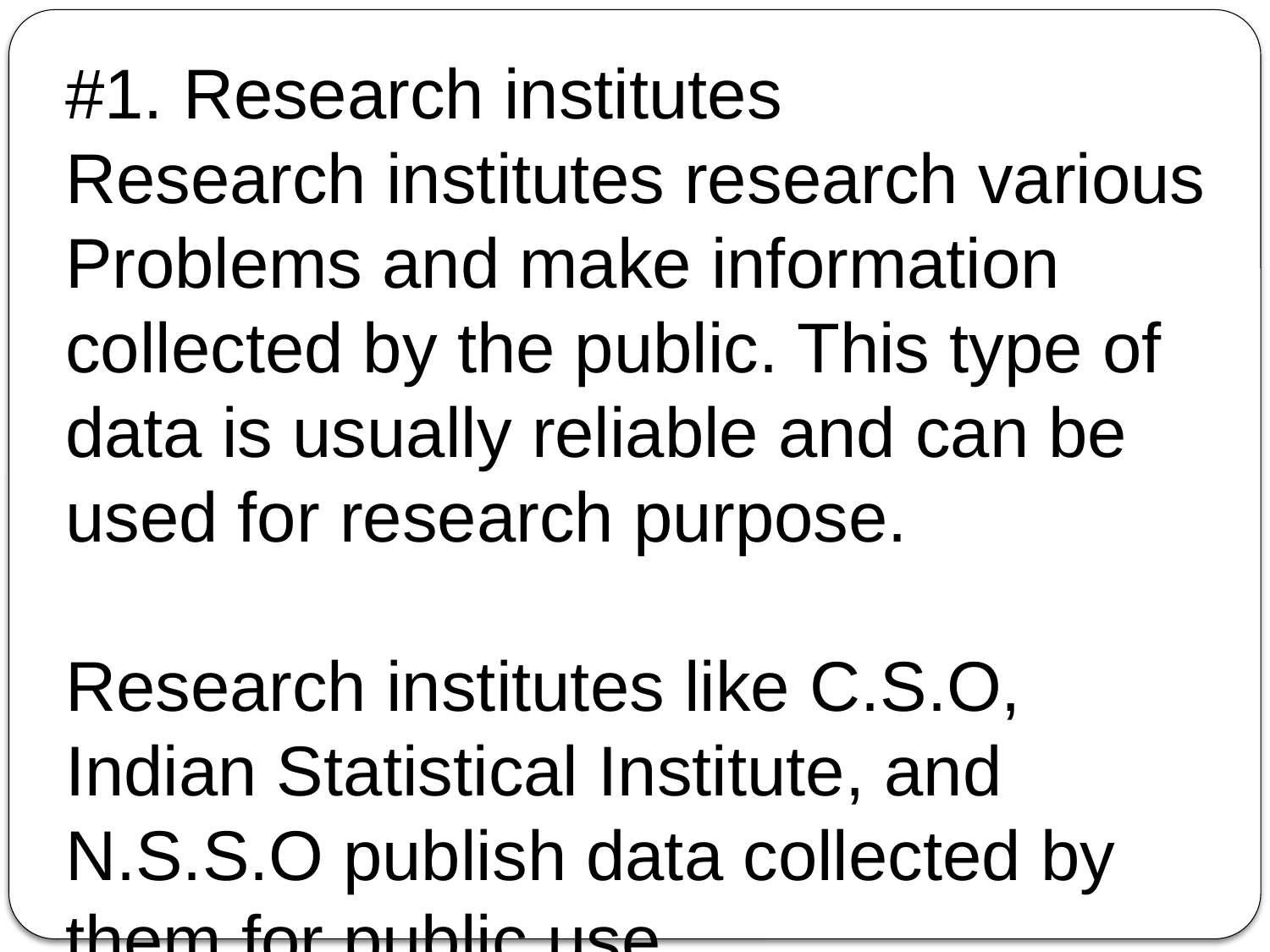

#1. Research institutes
Research institutes research various Problems and make information collected by the public. This type of data is usually reliable and can be used for research purpose.

Research institutes like C.S.O, Indian Statistical Institute, and N.S.S.O publish data collected by them for public use.